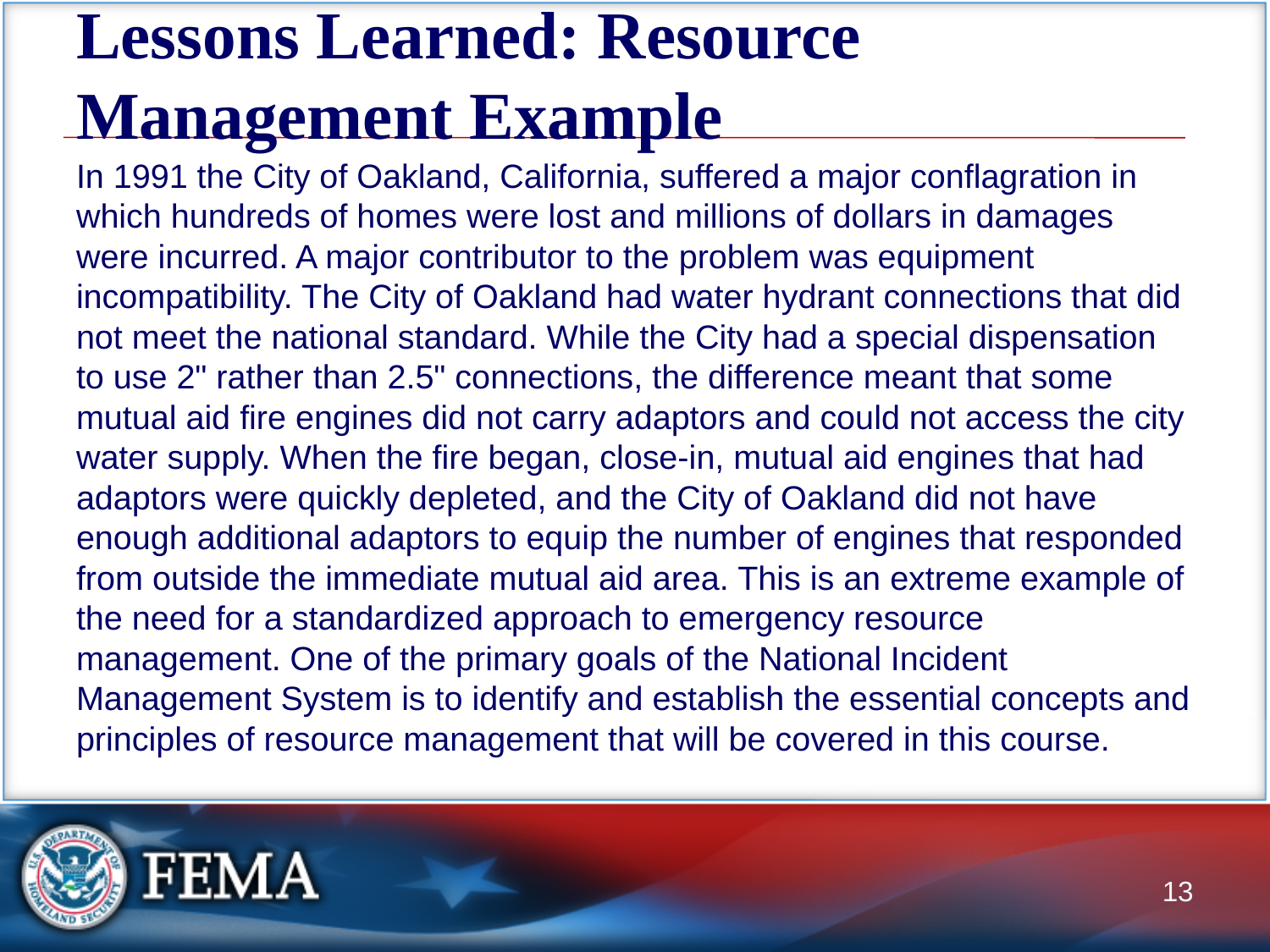

# Lessons Learned: Resource Management Example
In 1991 the City of Oakland, California, suffered a major conflagration in which hundreds of homes were lost and millions of dollars in damages were incurred. A major contributor to the problem was equipment incompatibility. The City of Oakland had water hydrant connections that did not meet the national standard. While the City had a special dispensation to use 2" rather than 2.5" connections, the difference meant that some mutual aid fire engines did not carry adaptors and could not access the city water supply. When the fire began, close-in, mutual aid engines that had adaptors were quickly depleted, and the City of Oakland did not have enough additional adaptors to equip the number of engines that responded from outside the immediate mutual aid area. This is an extreme example of the need for a standardized approach to emergency resource management. One of the primary goals of the National Incident Management System is to identify and establish the essential concepts and principles of resource management that will be covered in this course.
13